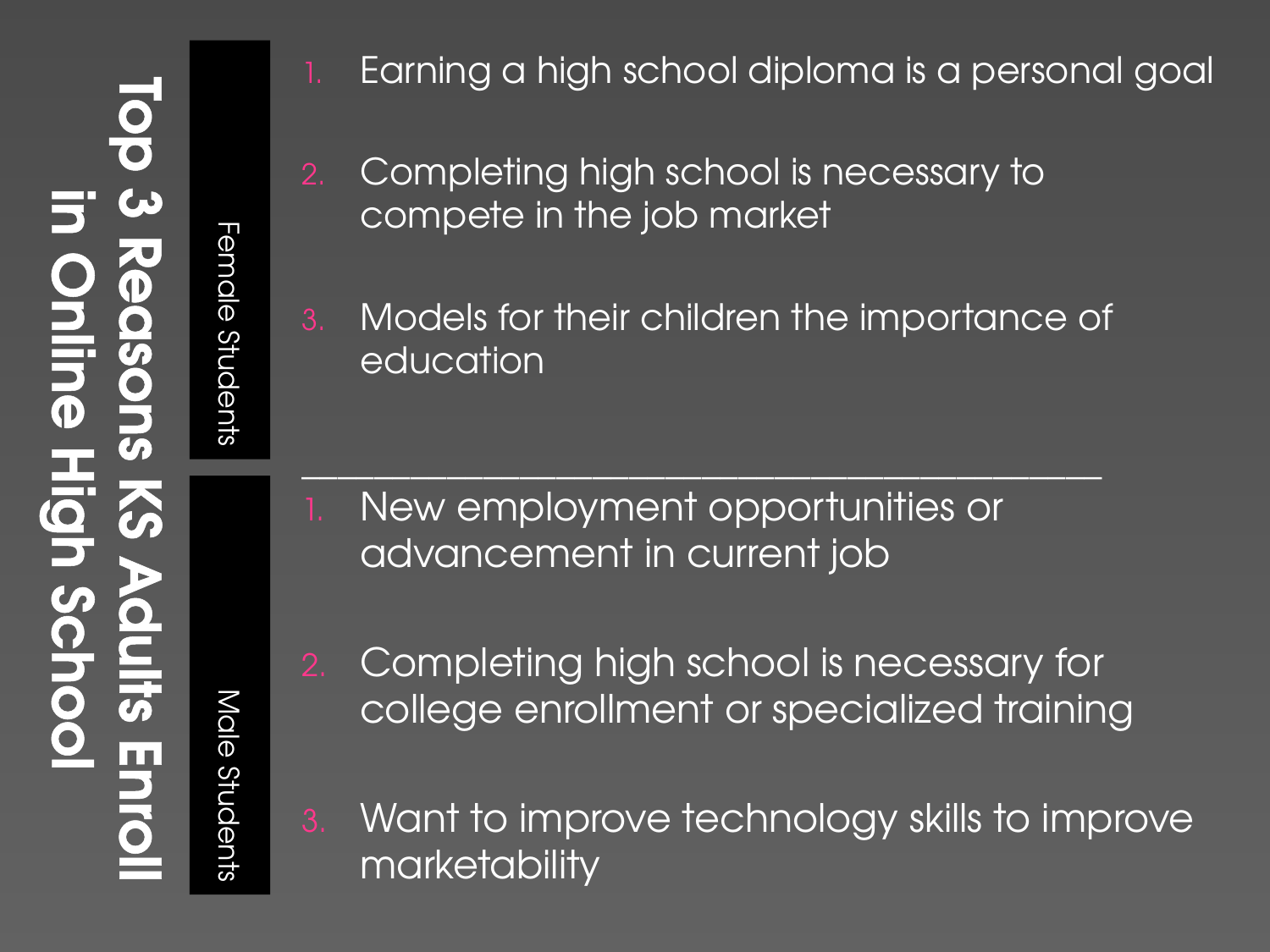

# Top 3 Reasons KS Adults Enroll in Online High School
Female Students
Earning a high school diploma is a personal goal

Completing high school is necessary to compete in the job market

Models for their children the importance of education

____________________________________________

Male Students
New employment opportunities or advancement in current job

Completing high school is necessary for college enrollment or specialized training

Want to improve technology skills to improve marketability